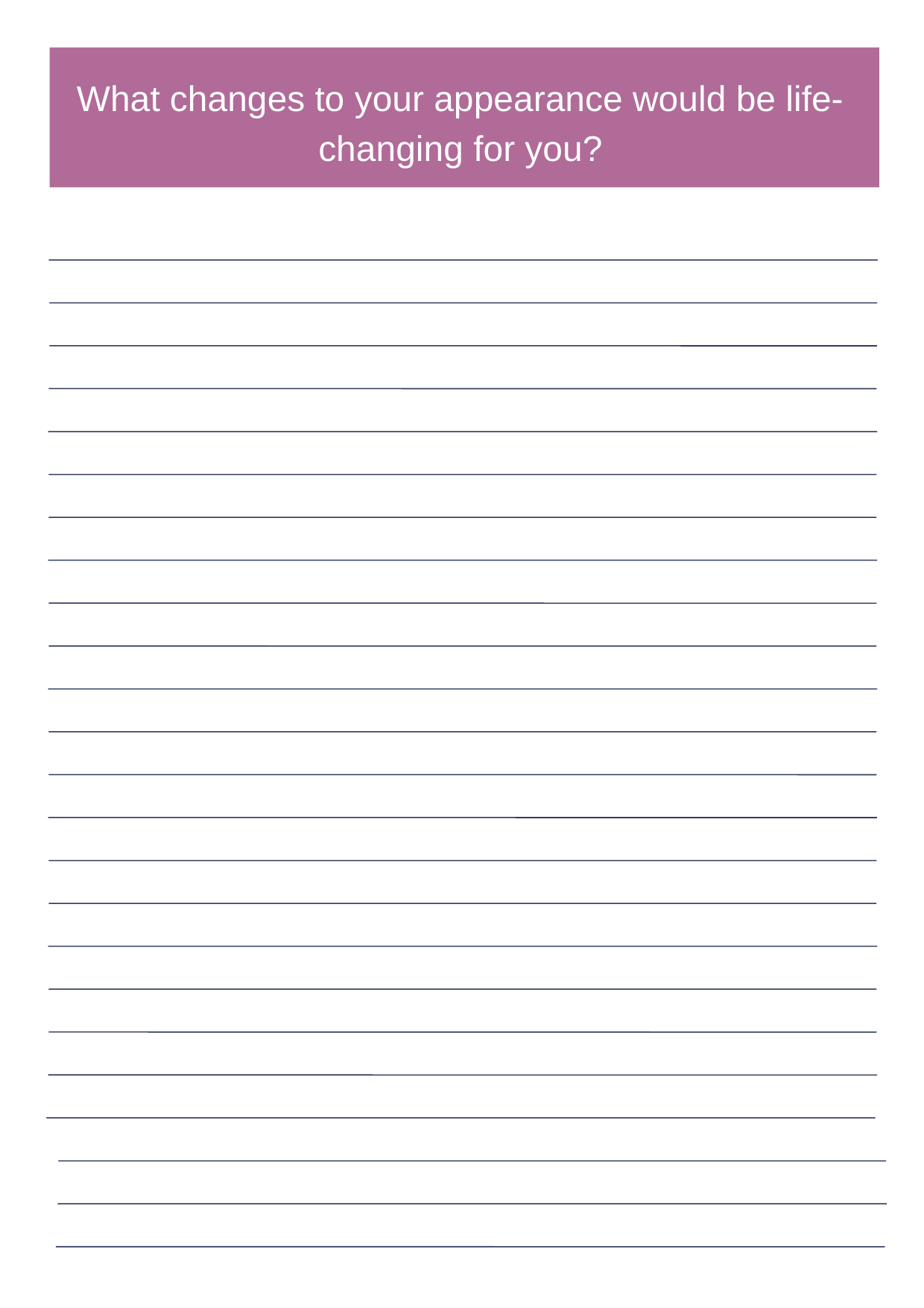

What changes to your appearance would be life-changing for you?